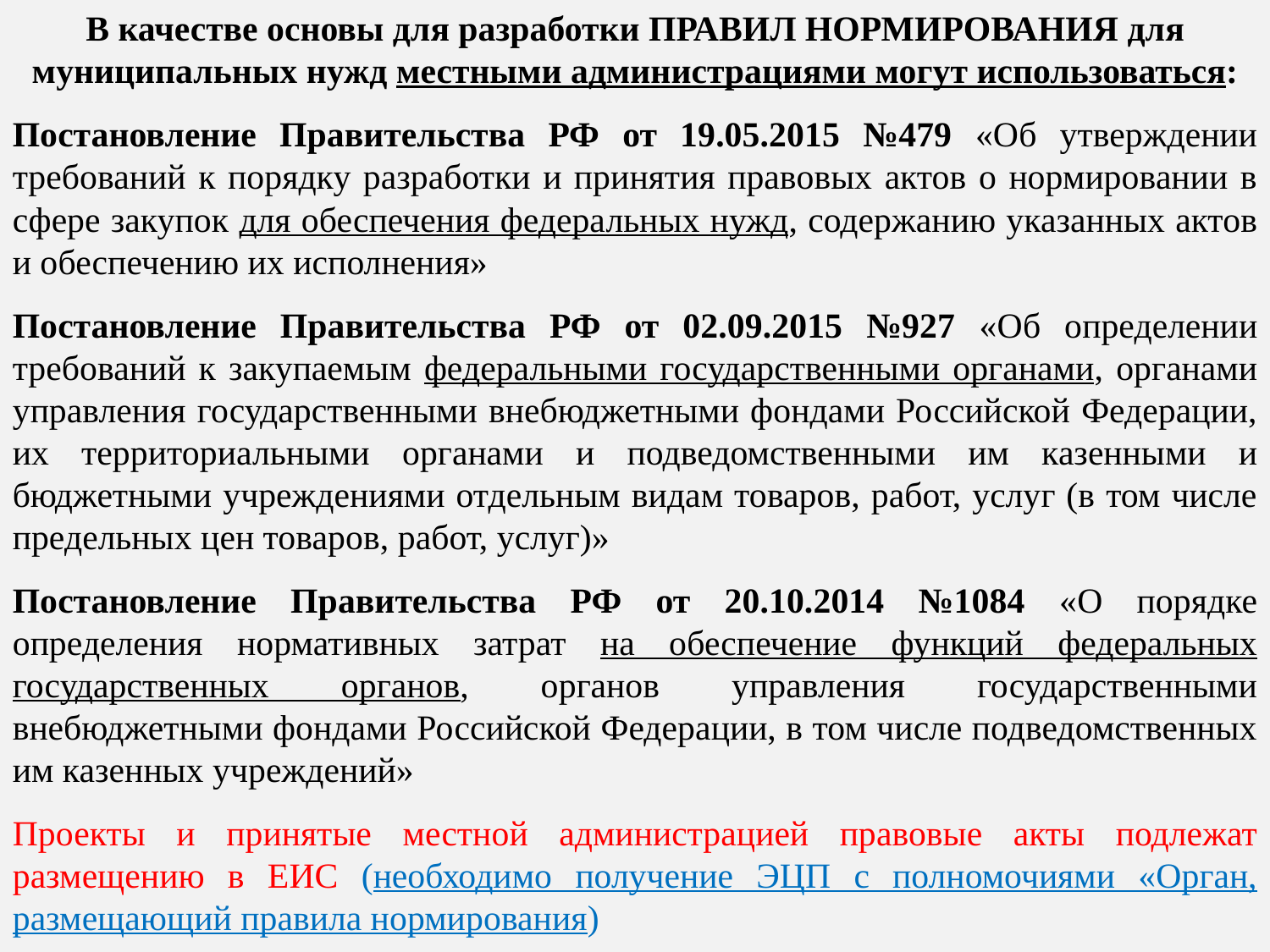

В качестве основы для разработки правил нормирования для муниципальных нужд местными администрациями могут использоваться:
Постановление Правительства РФ от 19.05.2015 №479 «Об утверждении требований к порядку разработки и принятия правовых актов о нормировании в сфере закупок для обеспечения федеральных нужд, содержанию указанных актов и обеспечению их исполнения»
Постановление Правительства РФ от 02.09.2015 №927 «Об определении требований к закупаемым федеральными государственными органами, органами управления государственными внебюджетными фондами Российской Федерации, их территориальными органами и подведомственными им казенными и бюджетными учреждениями отдельным видам товаров, работ, услуг (в том числе предельных цен товаров, работ, услуг)»
Постановление Правительства РФ от 20.10.2014 №1084 «О порядке определения нормативных затрат на обеспечение функций федеральных государственных органов, органов управления государственными внебюджетными фондами Российской Федерации, в том числе подведомственных им казенных учреждений»
Проекты и принятые местной администрацией правовые акты подлежат размещению в ЕИС (необходимо получение ЭЦП с полномочиями «Орган, размещающий правила нормирования)